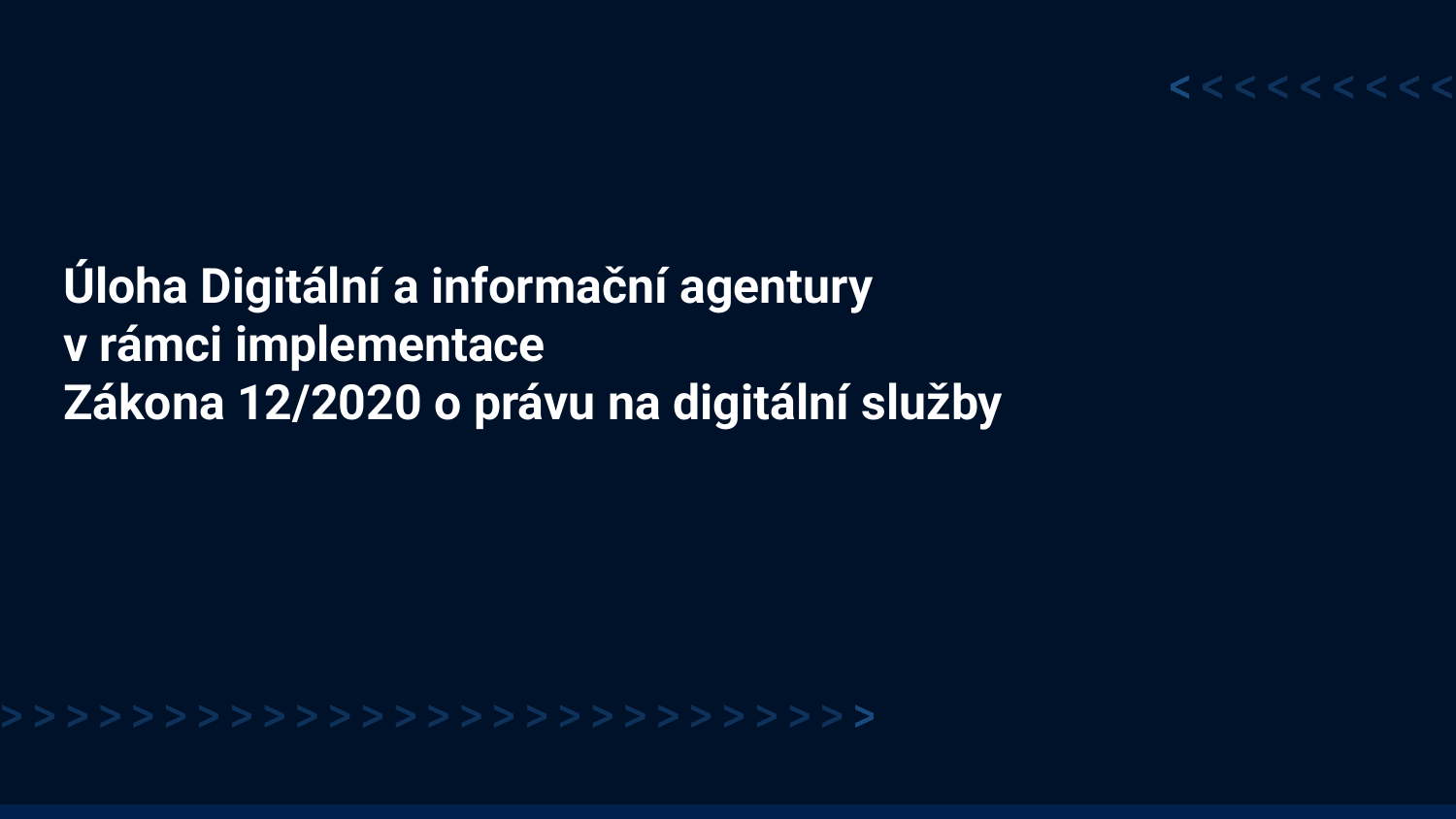

# Úloha Digitální a informační agentury v rámci implementace Zákona 12/2020 o právu na digitální služby